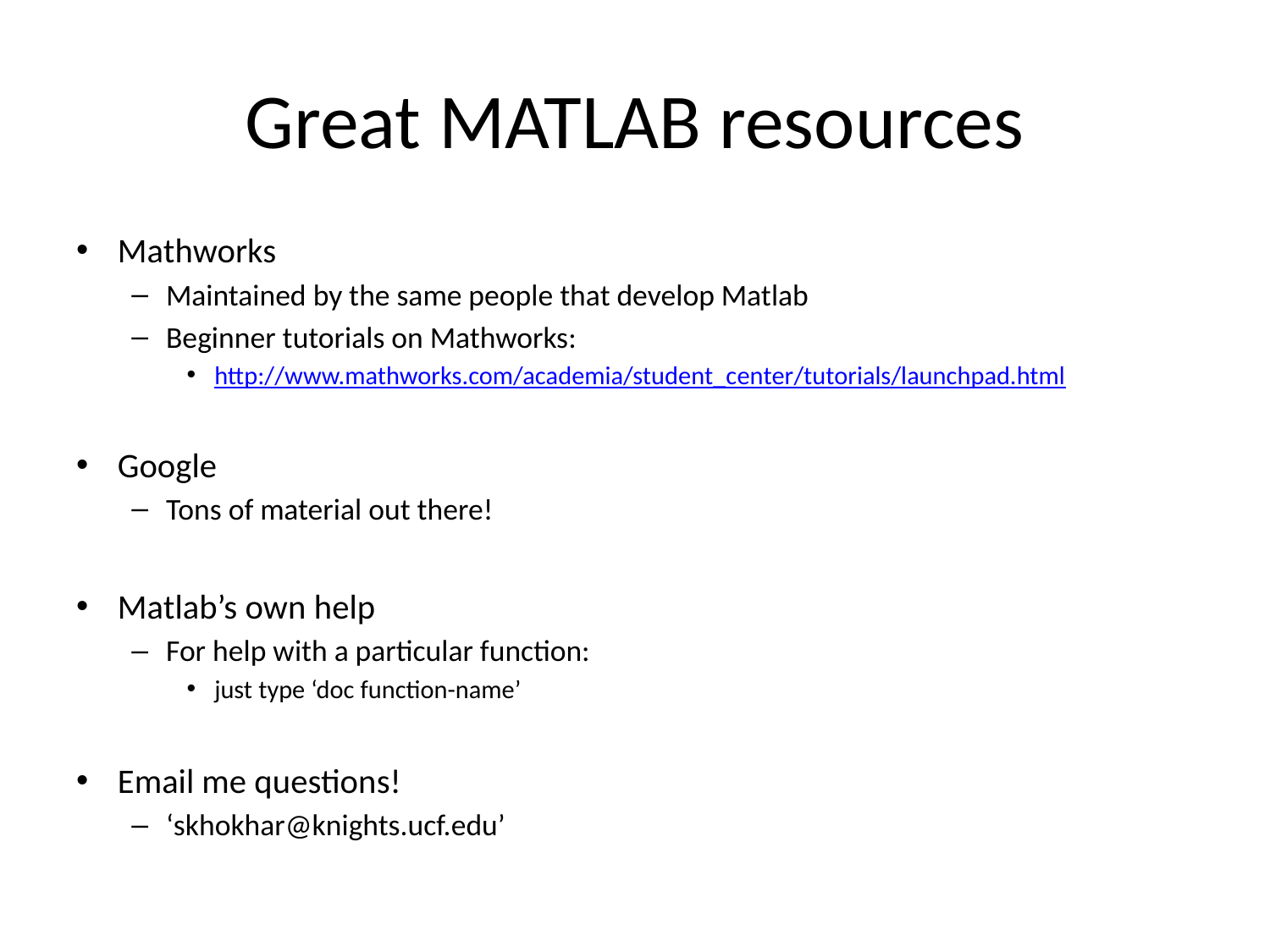

# Great MATLAB resources
Mathworks
Maintained by the same people that develop Matlab
Beginner tutorials on Mathworks:
http://www.mathworks.com/academia/student_center/tutorials/launchpad.html

Google
Tons of material out there!

Matlab’s own help
For help with a particular function:
just type ‘doc function-name’

Email me questions!
‘skhokhar@knights.ucf.edu’